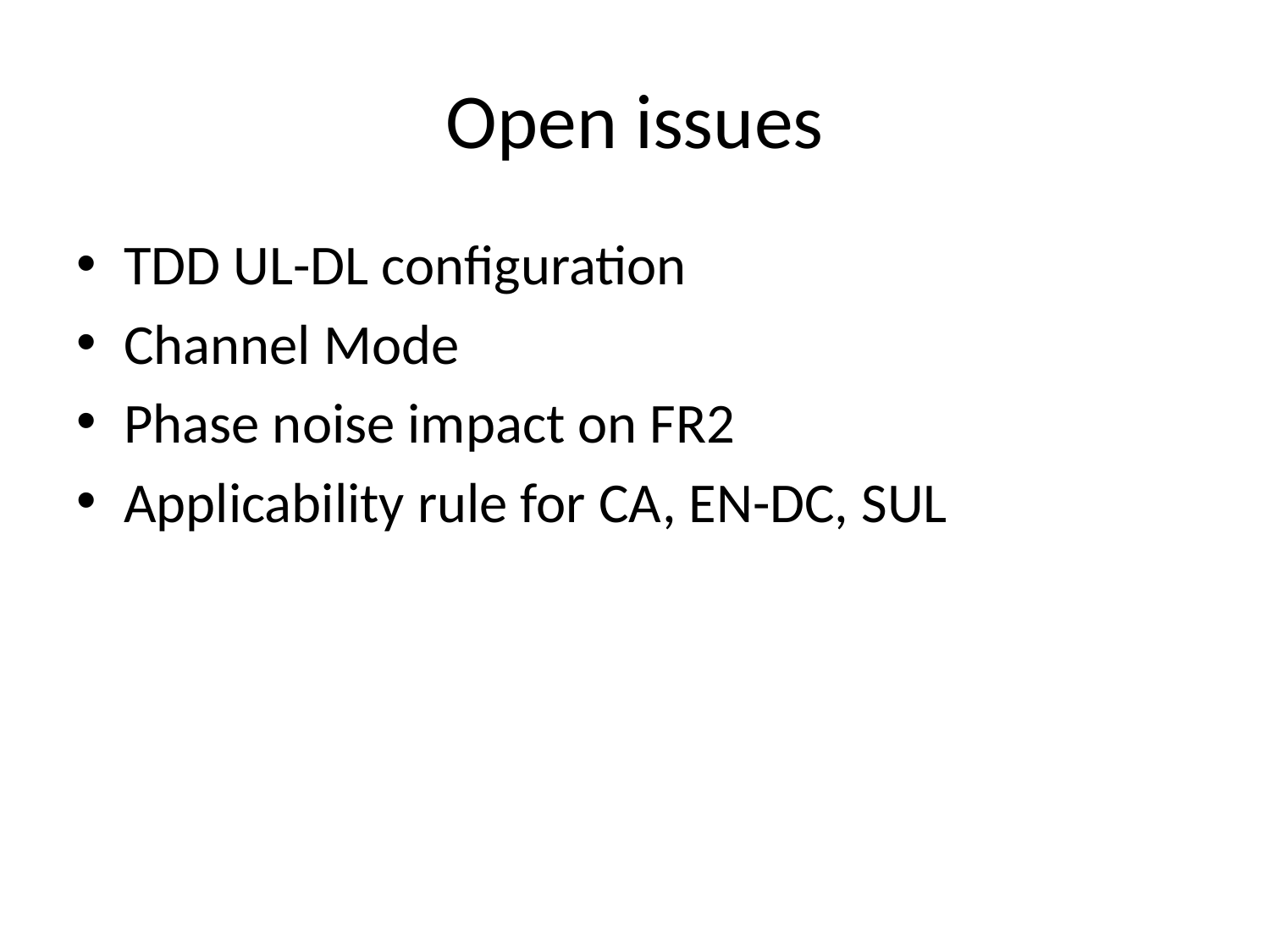

# Open issues
TDD UL-DL configuration
Channel Mode
Phase noise impact on FR2
Applicability rule for CA, EN-DC, SUL